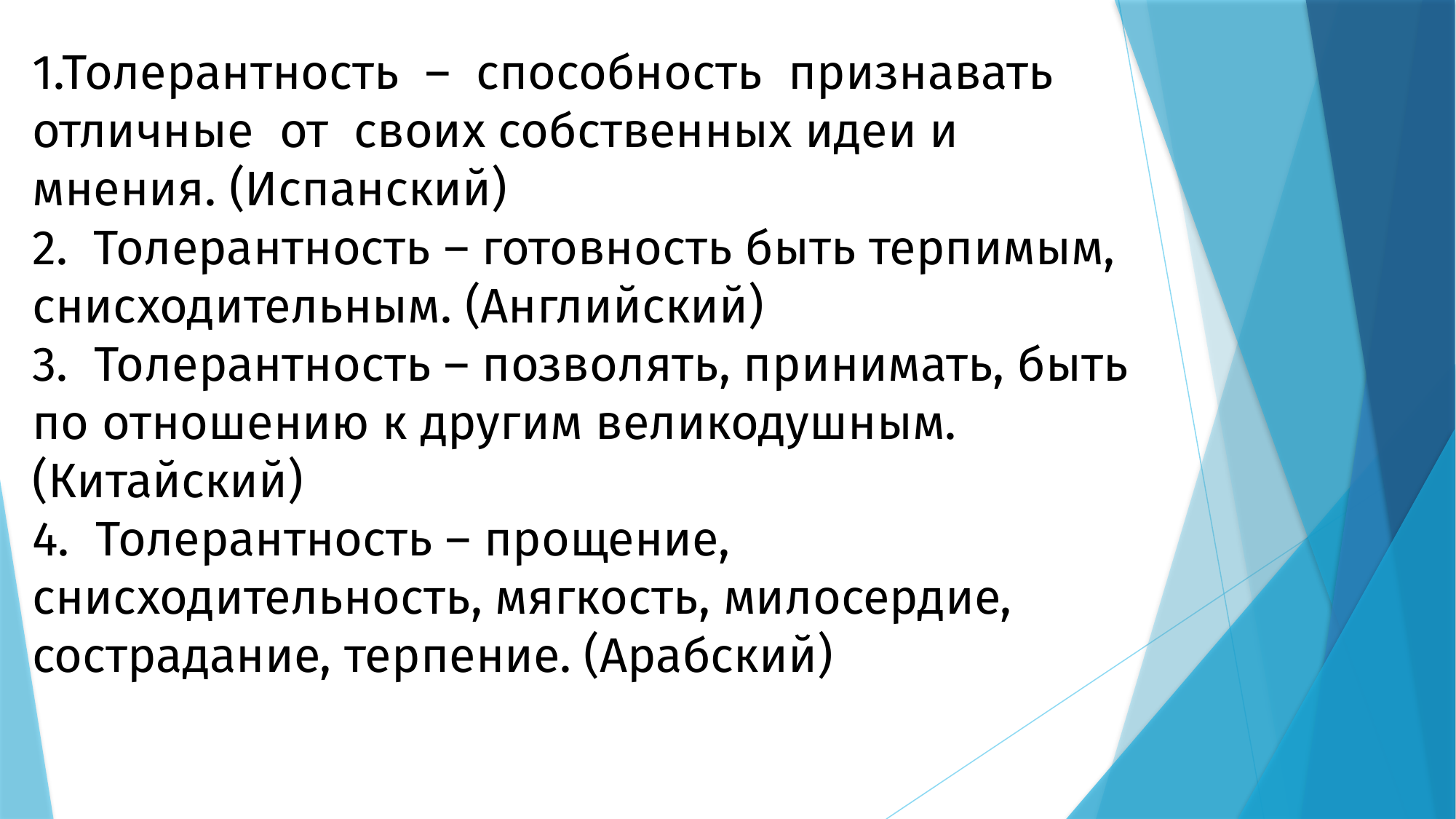

# 1.Толерантность  –  способность  признавать  отличные  от  своих собственных идеи и мнения. (Испанский) 2.  Толерантность – готовность быть терпимым, снисходительным. (Английский) 3.  Толерантность – позволять, принимать, быть по отношению к другим великодушным. (Китайский) 4.  Толерантность – прощение, снисходительность, мягкость, милосердие, сострадание, терпение. (Арабский)